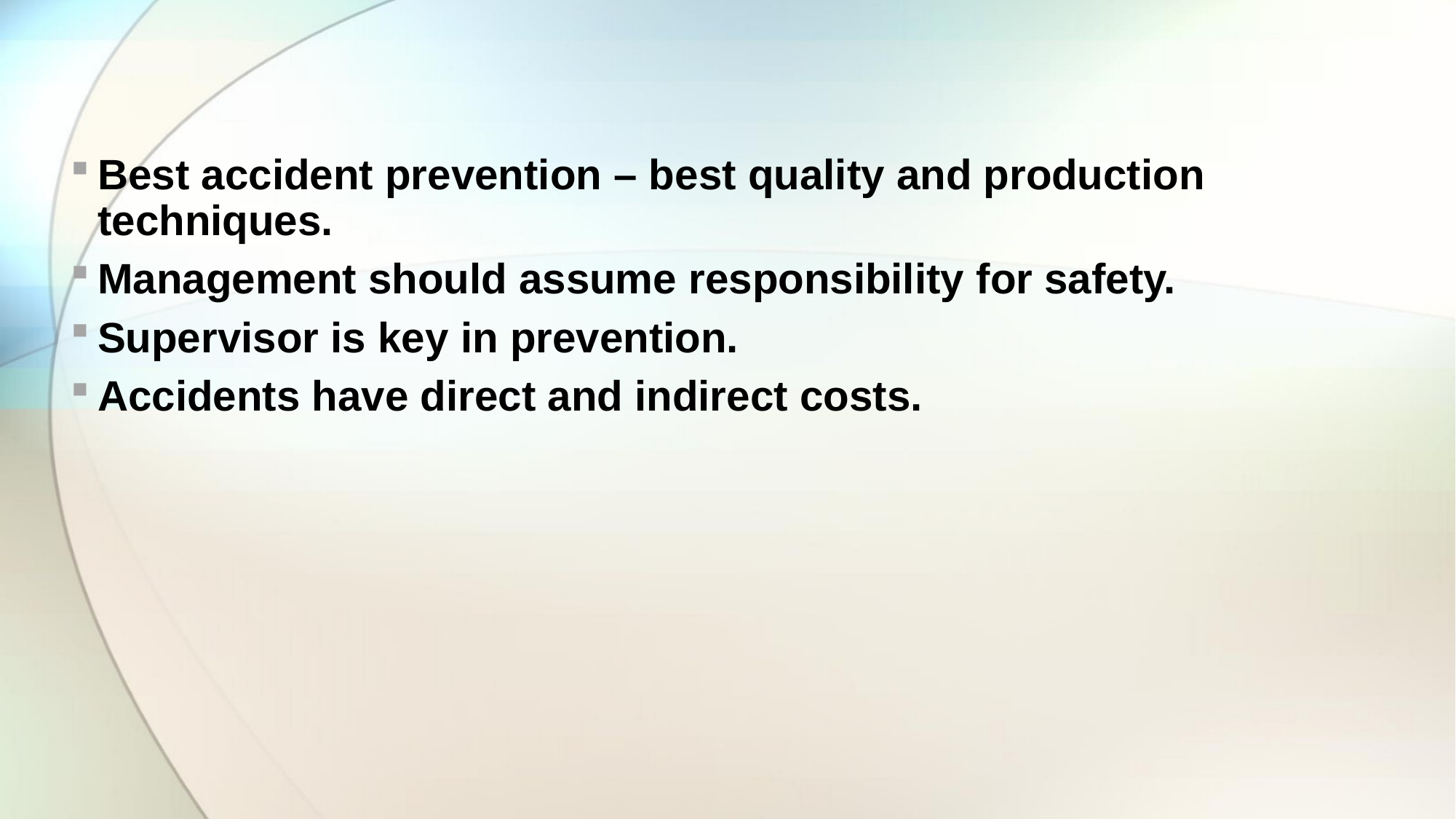

Best accident prevention – best quality and production techniques.
Management should assume responsibility for safety.
Supervisor is key in prevention.
Accidents have direct and indirect costs.